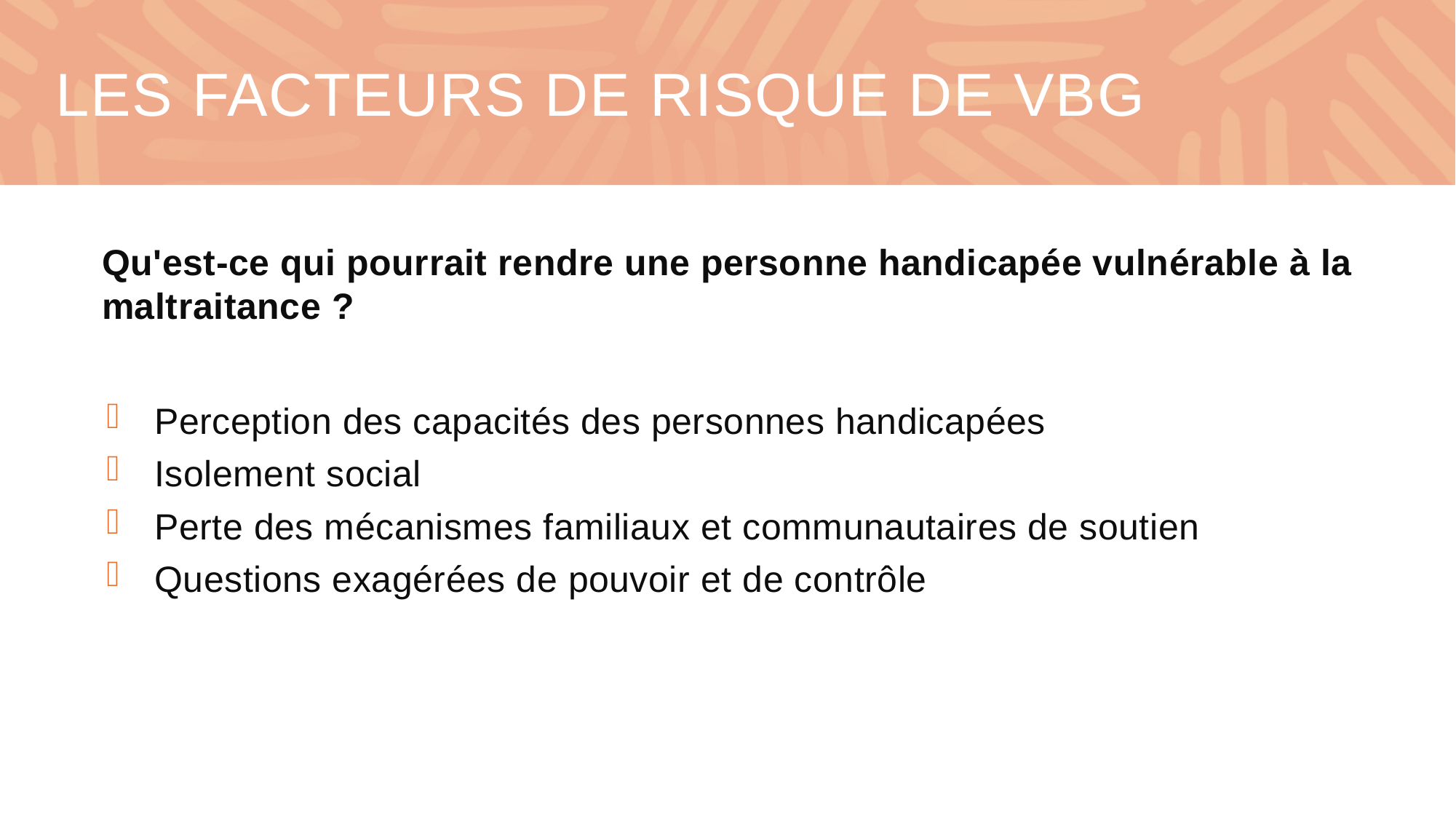

Les facteurs de risque de VBG
Qu'est-ce qui pourrait rendre une personne handicapée vulnérable à la maltraitance ?

 Perception des capacités des personnes handicapées
 Isolement social
 Perte des mécanismes familiaux et communautaires de soutien
 Questions exagérées de pouvoir et de contrôle